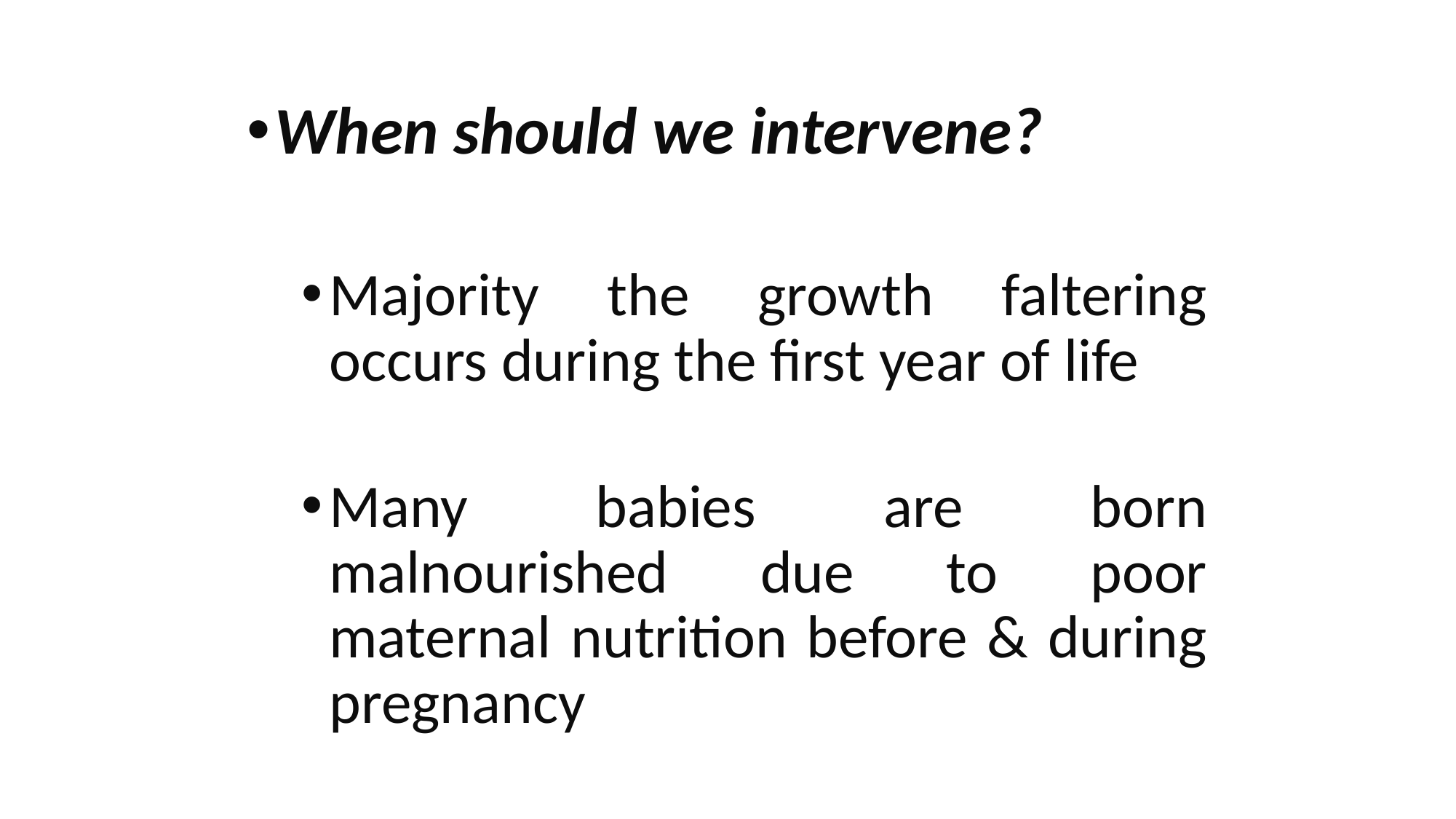

When should we intervene?

Majority the growth faltering occurs during the first year of life

Many babies are born malnourished due to poor maternal nutrition before & during pregnancy

ayenew.n(bsc,fellow of mph human nutrtion)
9